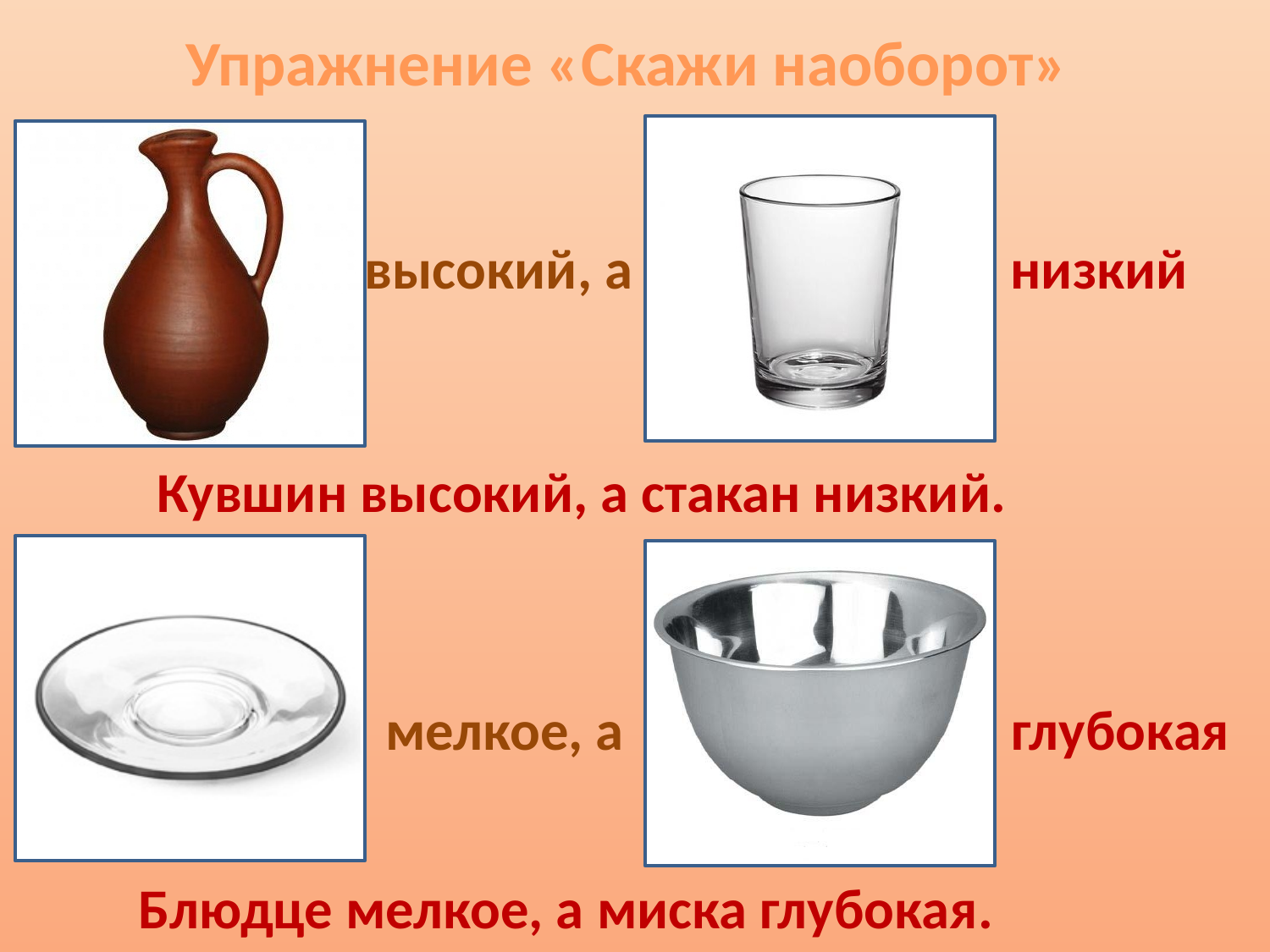

Упражнение «Скажи наоборот»

высокий, а
низкий
Кувшин высокий, а стакан низкий.

мелкое, а
глубокая
Блюдце мелкое, а миска глубокая.